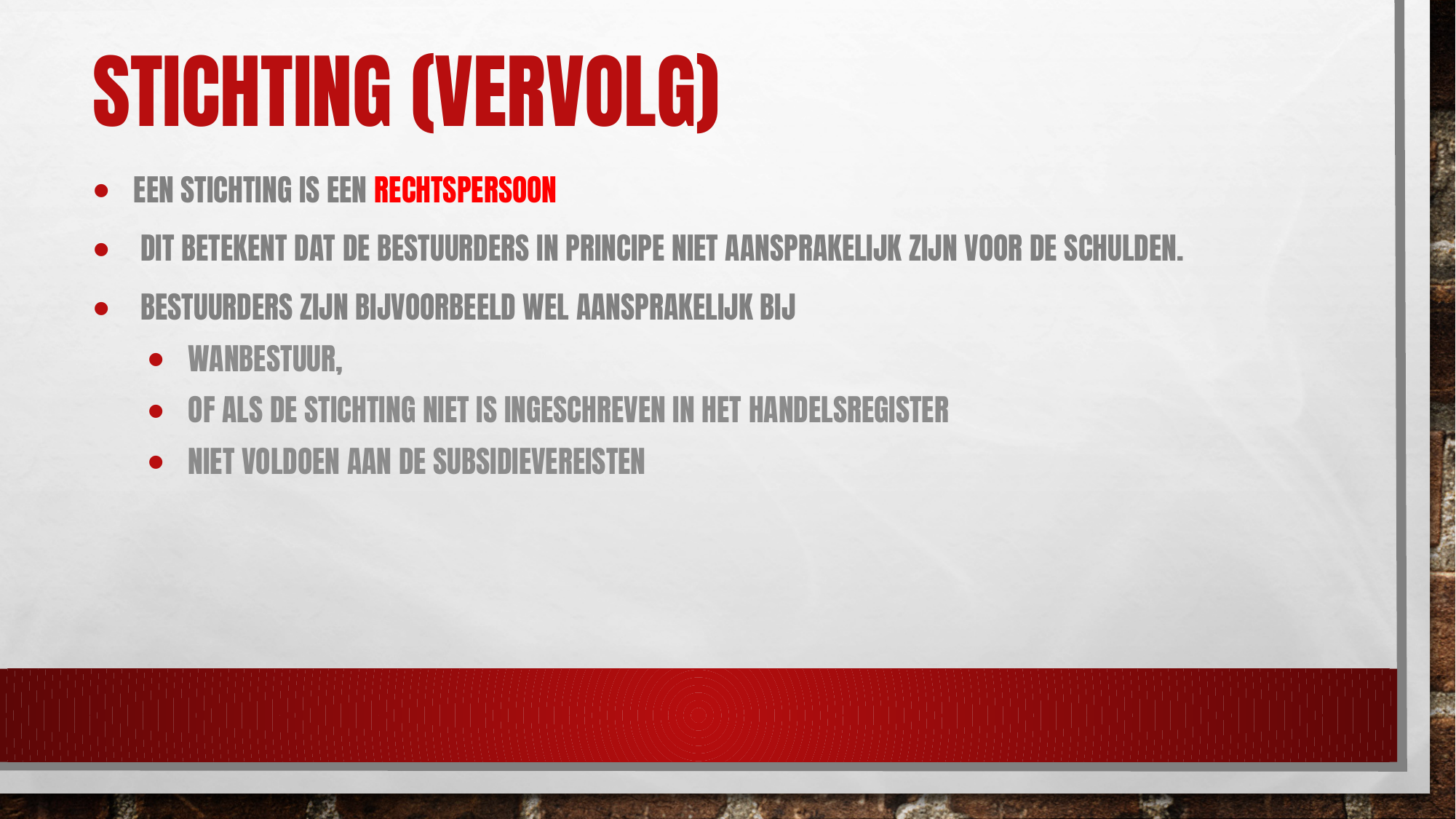

# Stichting (vervolg)
Een stichting is een rechtspersoon
 Dit betekent dat de bestuurders in principe niet aansprakelijk zijn voor de schulden.
 Bestuurders zijn bijvoorbeeld wel aansprakelijk bij
wanbestuur,
of als de stichting niet is ingeschreven in het Handelsregister
Niet voldoen aan de subsidievereisten